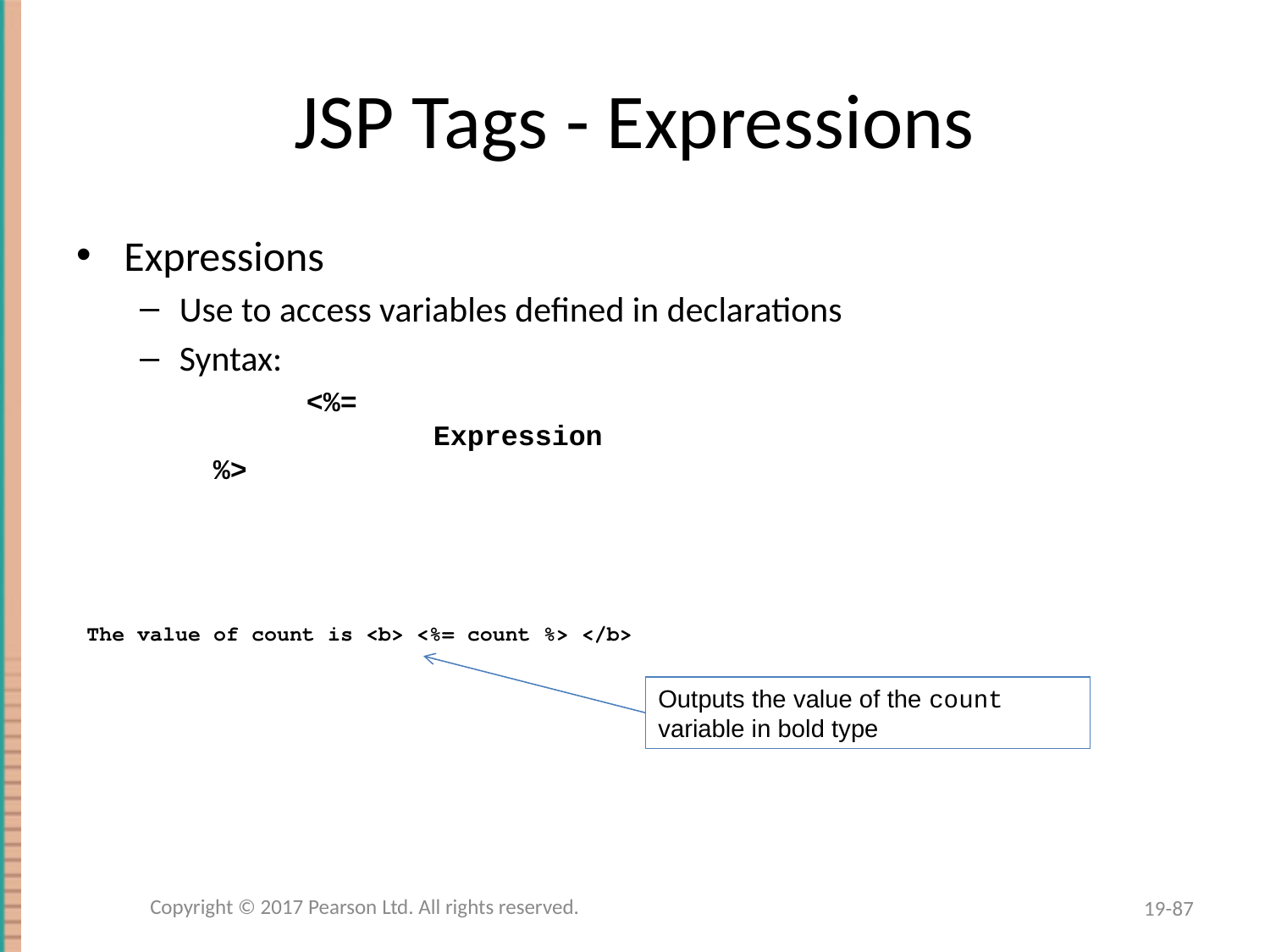

# JSP Tags - Expressions
Expressions
Use to access variables defined in declarations
Syntax:
		<%=
		Expression
  %>

The value of count is <b> <%= count %> </b>
Outputs the value of the count variable in bold type
Copyright © 2017 Pearson Ltd. All rights reserved.
19-87